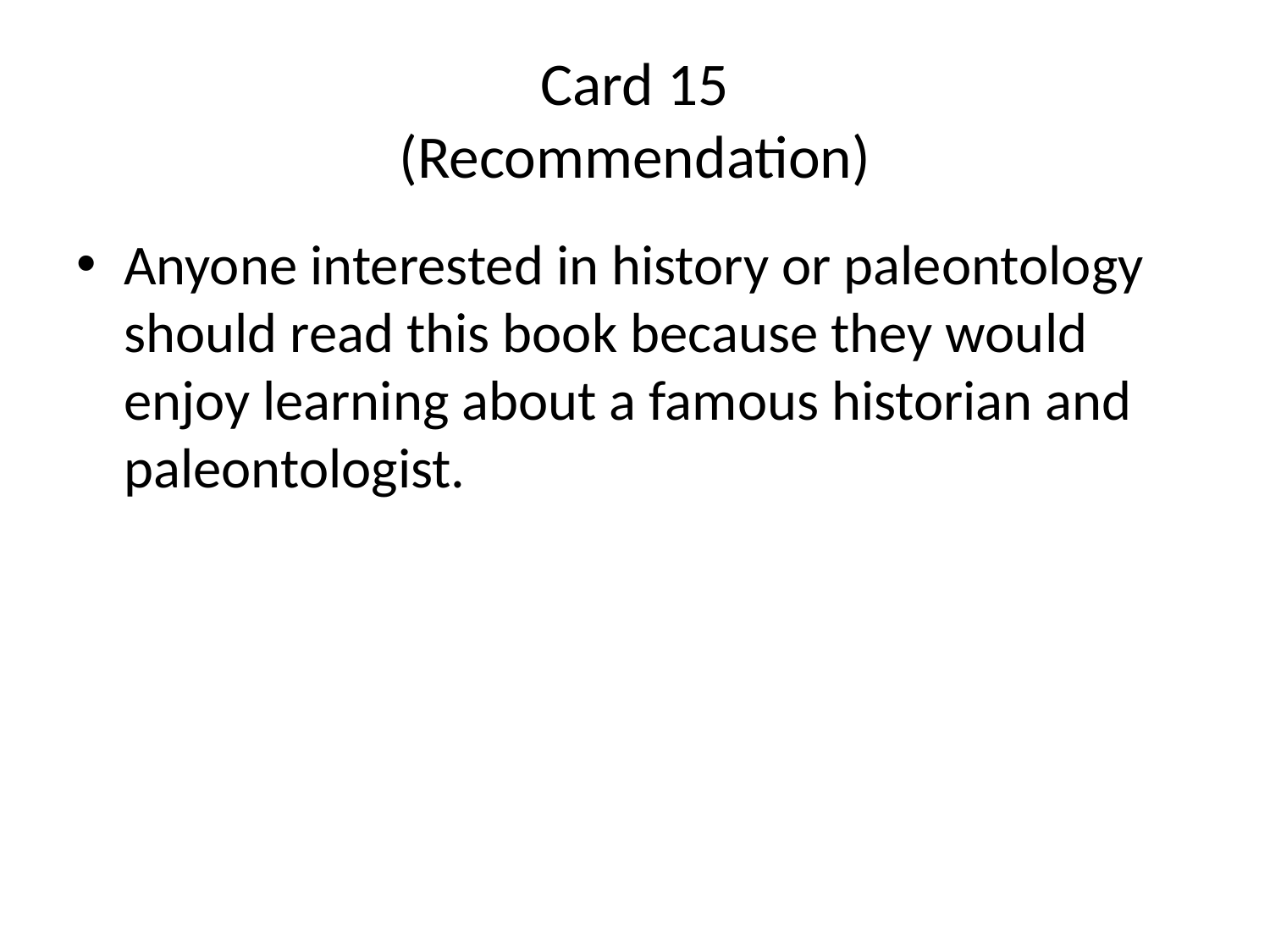

# Card 15 (Recommendation)
Anyone interested in history or paleontology should read this book because they would enjoy learning about a famous historian and paleontologist.